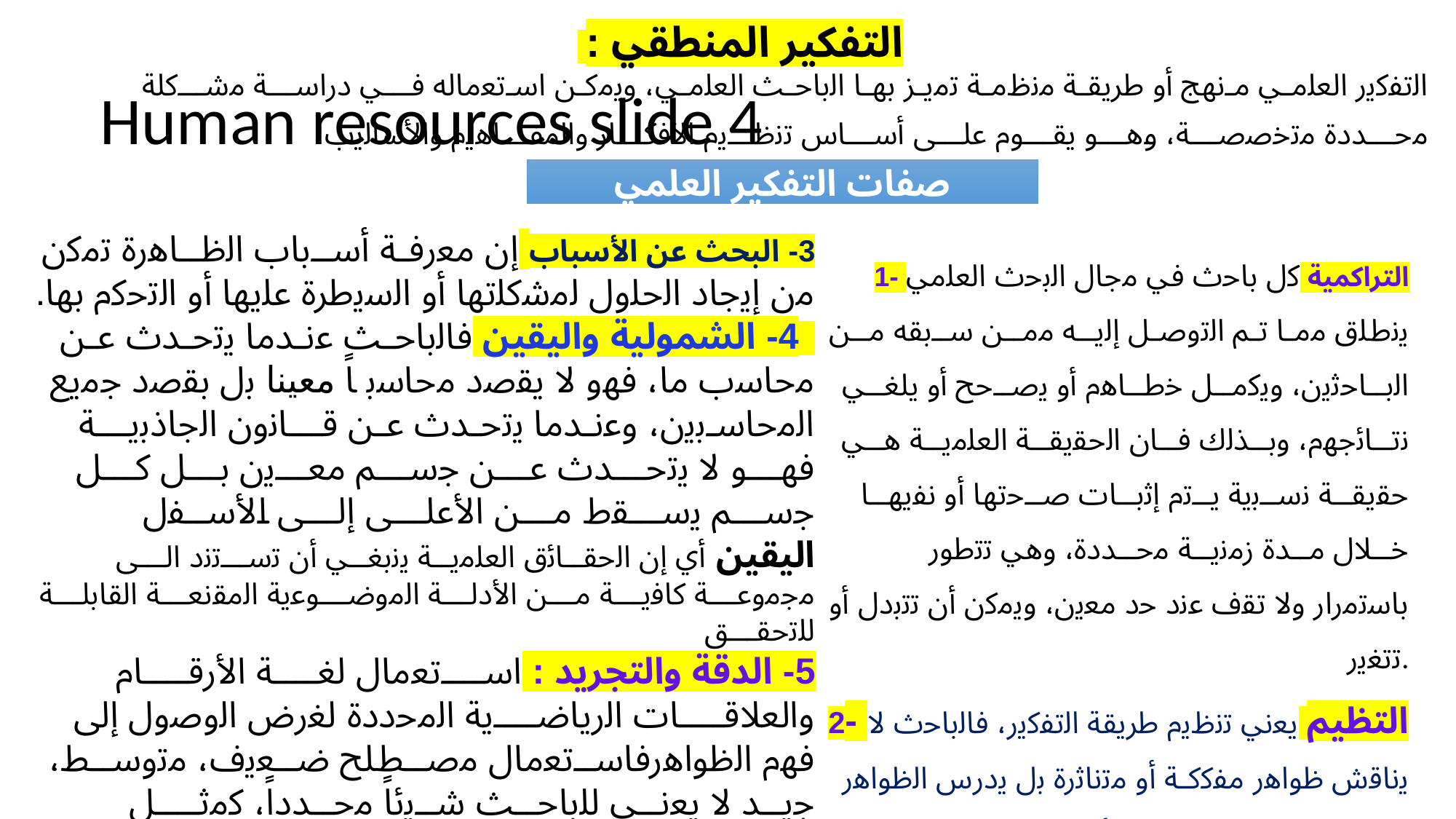

التفكير المنطقي :
اﻟﺗﻔﻛﯾر اﻟﻌﻠﻣـﻲ ﻣـﻧﻬﺞ أو طرﯾﻘـﺔ ﻣﻧظﻣـﺔ ﺗﻣﯾـز ﺑﻬـﺎ اﻟﺑﺎﺣـث اﻟﻌﻠﻣـﻲ، وﯾﻣﻛـن اﺳـﺗﻌﻣﺎﻟﻪ ﻓـــﻲ دراﺳـــﺔ ﻣﺷـــﻛﻠﺔ ﻣﺣـــددة ﻣﺗﺧﺻﺻـــﺔ، وﻫـــو ﯾﻘـــوم ﻋﻠـــﻰ أﺳـــﺎس ﺗﻧظـــﯾم اﻷﻓﻛـــﺎر واﻟﻣﻔـــﺎﻫﯾم واﻷﺳﺎﻟﯾب
# Human resources slide 4

3- البحث عن الأسباب إن ﻣﻌرﻓـﺔ أﺳــﺑﺎب اﻟظــﺎﻫرة ﺗﻣﻛن ﻣن إﯾﺟﺎد اﻟﺣﻠول ﻟﻣﺷﻛﻠﺗﻬﺎ أو اﻟﺳﯾطرة ﻋﻠﯾﻬﺎ أو اﻟﺗﺣﻛم ﺑﻬﺎ.
  4- الشمولية واليقين ﻓﺎﻟﺑﺎﺣـث ﻋﻧـدﻣﺎ ﯾﺗﺣـدث ﻋـن ﻣﺣﺎﺳب ﻣﺎ، ﻓﻬو ﻻ ﯾﻘﺻد ﻣﺣﺎﺳﺑ ﺎً معينا ﺑل ﺑﻘﺻد ﺟﻣﯾﻊ اﻟﻣﺣﺎﺳـﺑﯾن، وﻋﻧـدﻣﺎ ﯾﺗﺣـدث ﻋـن ﻗـــﺎﻧون اﻟﺟﺎذﺑﯾـــﺔ ﻓﻬـــو ﻻ ﯾﺗﺣـــدث ﻋـــن ﺟﺳـــم ﻣﻌـــﯾن ﺑـــل ﻛـــل ﺟﺳـــم ﯾﺳـــﻘط ﻣـــن اﻷﻋﻠـــﻰ إﻟـــﻰ اﻷﺳــﻔل
اليقين أي إن اﻟﺣﻘــﺎﺋق اﻟﻌﻠﻣﯾــﺔ ﯾﻧﺑﻐــﻲ أن ﺗﺳـــﺗﻧد اﻟـــﻰ ﻣﺟﻣوﻋـــﺔ ﻛﺎﻓﯾـــﺔ ﻣـــن اﻷدﻟـــﺔ اﻟﻣوﺿـــوﻋﯾﺔ اﻟﻣﻘﻧﻌـــﺔ اﻟﻘﺎﺑﻠـــﺔ ﻟﻠﺗﺣﻘـــق
5- الدقة والتجريد : اﺳــــﺗﻌﻣﺎل ﻟﻐــــﺔ اﻷرﻗــــﺎم واﻟﻌﻼﻗــــﺎت اﻟرﯾﺎﺿــــﯾﺔ اﻟﻣﺣددة ﻟﻐرض اﻟوﺻول إﻟﻰ ﻓﻬم اﻟظواﻫرﻓﺎﺳــﺗﻌﻣﺎل ﻣﺻــطﻠﺢ ﺿــﻌﯾف، ﻣﺗوﺳــط، ﺟﯾــد ﻻ ﯾﻌﻧــﻲ ﻟﻠﺑﺎﺣــث ﺷــﯾﺋﺎً ﻣﺣــدداً، ﻛﻣﺛــــل اﻟﻘــــول أن اﻟطﺎﻟــــب ﺣﻘــــق درﺟــــﺔ ﻧﺟــــﺎح %60 أو %90،

صفات التفكير العلمي
1- التراكمية ﻛل ﺑﺎﺣث ﻓﻲ ﻣﺟﺎل اﻟﺑﺣث اﻟﻌﻠﻣﻲ ﯾﻧطﻠق ﻣﻣـﺎ ﺗـم اﻟﺗوﺻـل إﻟﯾــﻪ ﻣﻣــن ﺳــﺑﻘﻪ ﻣــن اﻟﺑــﺎﺣﺛﯾن، وﯾﻛﻣــل ﺧطــﺎﻫم أو ﯾﺻــﺣﺢ أو ﯾﻠﻐــﻲ ﻧﺗــﺎﺋﺟﻬم، وﺑــذﻟك ﻓــﺎن اﻟﺣﻘﯾﻘــﺔ اﻟﻌﻠﻣﯾــﺔ ﻫــﻲ ﺣﻘﯾﻘــﺔ ﻧﺳــﺑﯾﺔ ﯾــﺗم إﺛﺑــﺎت ﺻــﺣﺗﻬﺎ أو ﻧﻔﯾﻬــﺎ ﺧــﻼل ﻣــدة زﻣﻧﯾــﺔ ﻣﺣــددة، وﻫﻲ ﺗﺗطور ﺑﺎﺳﺗﻣرار وﻻ ﺗﻘف ﻋﻧد ﺣد ﻣﻌﯾن، وﯾﻣﻛن أن ﺗﺗﺑدل أو ﺗﺗﻐﯾر.
2- التظيم ﯾﻌﻧﻲ ﺗﻧظﯾم طرﯾﻘﺔ اﻟﺗﻔﻛﯾر، ﻓﺎﻟﺑﺎﺣث ﻻ ﯾﻧﺎﻗش ظواﻫر ﻣﻔﻛﻛـﺔ أو ﻣﺗﻧﺎﺛرة ﺑل ﯾدرس اﻟظواﻫر ﺑﺣﺳب ﻋﻼﻗﺗﻬﺎ ﺑﺎﻟظواﻫر اﻷﺧرى، ﻓﯾﺗوﺻل إﻟﻰ اﻟﻌﻼﻗـﺔ ﺑـﯾن اﻟﺳﺑب واﻟﻧﺗﯾﺟﺔ.